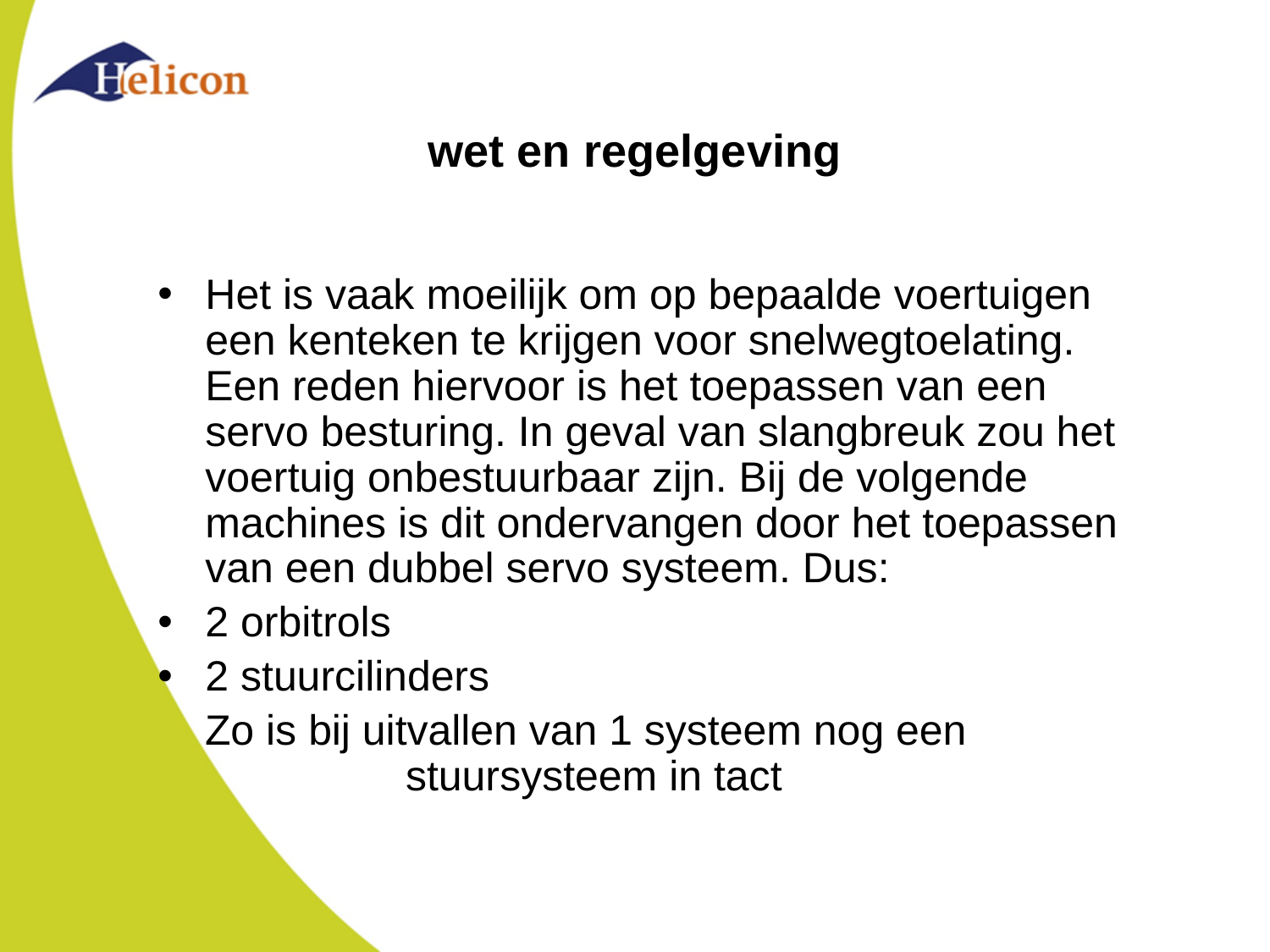

# wet en regelgeving
Het is vaak moeilijk om op bepaalde voertuigen een kenteken te krijgen voor snelwegtoelating. Een reden hiervoor is het toepassen van een servo besturing. In geval van slangbreuk zou het voertuig onbestuurbaar zijn. Bij de volgende machines is dit ondervangen door het toepassen van een dubbel servo systeem. Dus:
2 orbitrols
2 stuurcilinders
    Zo is bij uitvallen van 1 systeem nog een                                     stuursysteem in tact